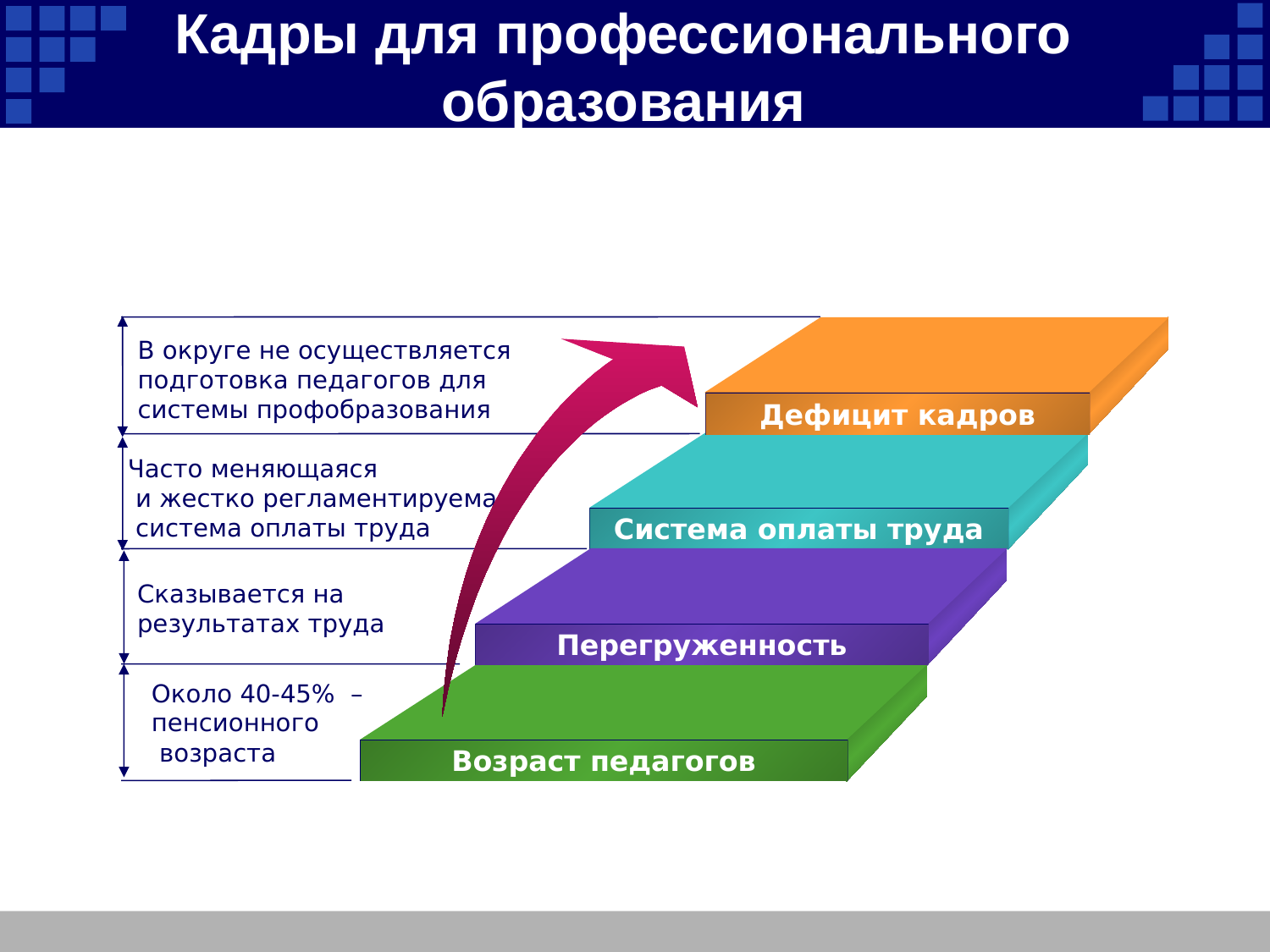

# Кадры для профессионального образования

Дефицит кадров

Система оплаты труда

Перегруженность

Возраст педагогов
В округе не осуществляется
подготовка педагогов для
системы профобразования

Часто меняющаяся
 и жестко регламентируемая
 система оплаты труда

Сказывается на
результатах труда

Около 40-45%  –
пенсионного
 возраста